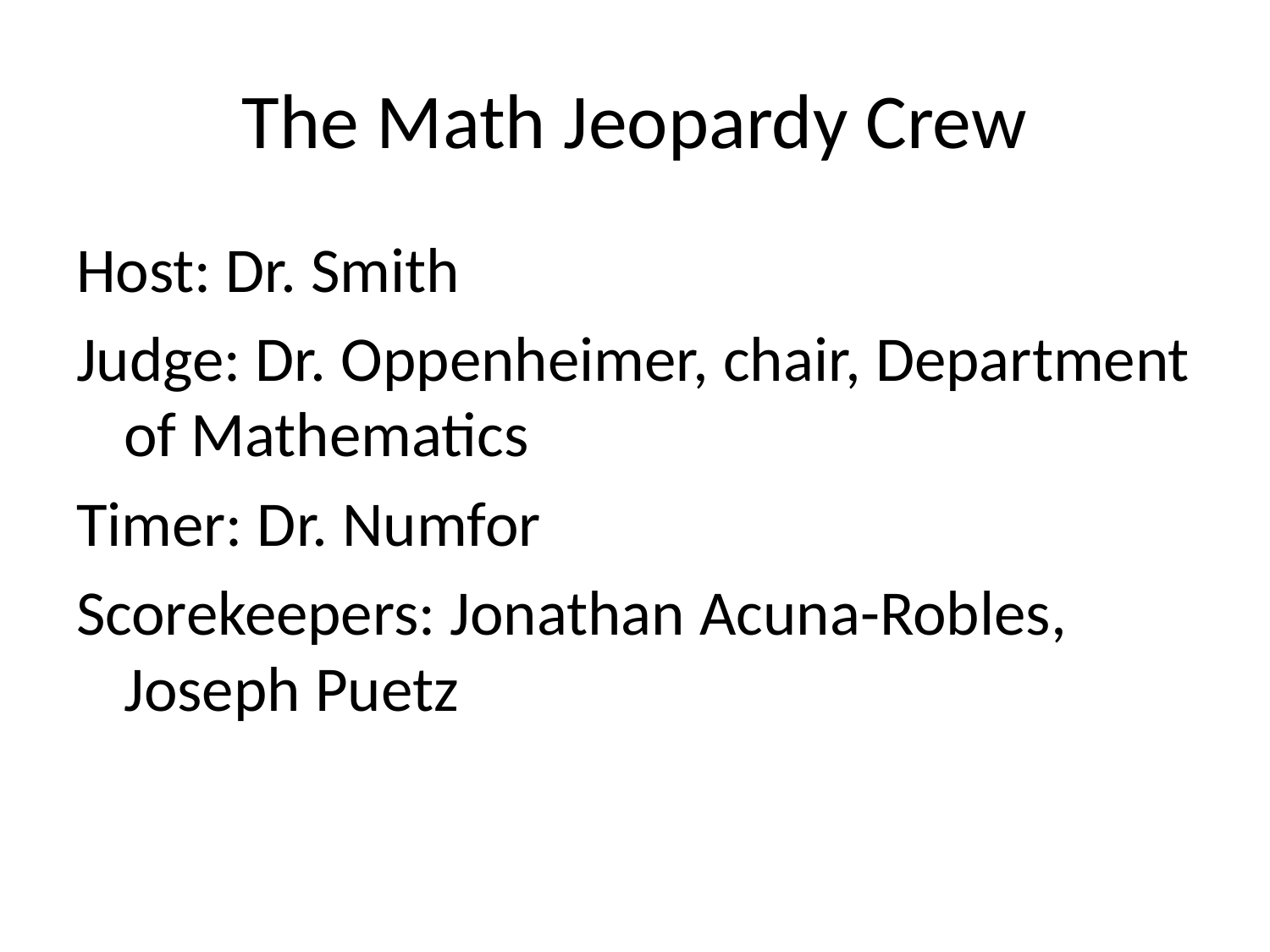

# The Math Jeopardy Crew
Host: Dr. Smith
Judge: Dr. Oppenheimer, chair, Department of Mathematics
Timer: Dr. Numfor
Scorekeepers: Jonathan Acuna-Robles, Joseph Puetz